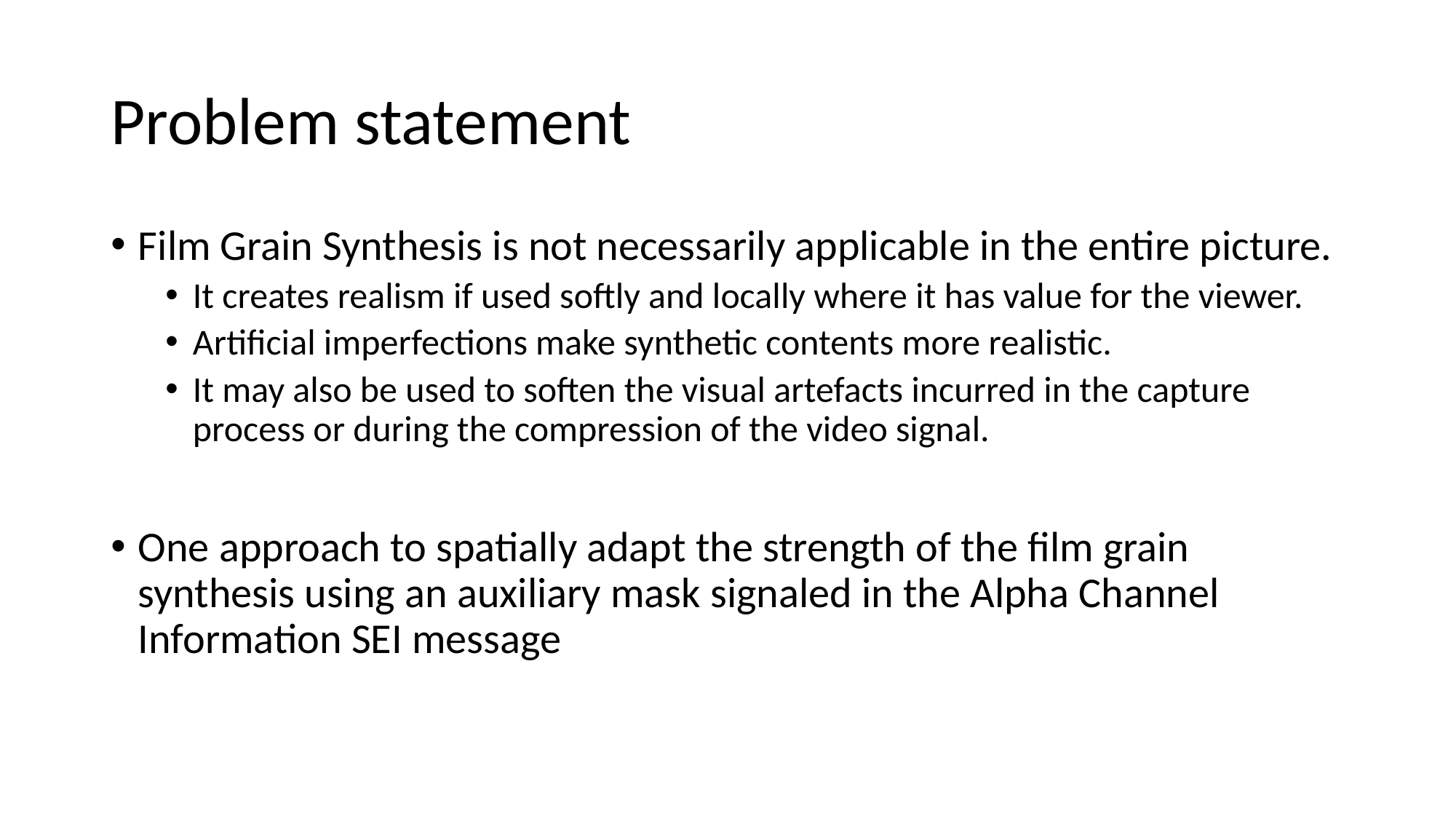

# Problem statement
Film Grain Synthesis is not necessarily applicable in the entire picture.
It creates realism if used softly and locally where it has value for the viewer.
Artificial imperfections make synthetic contents more realistic.
It may also be used to soften the visual artefacts incurred in the capture process or during the compression of the video signal.

One approach to spatially adapt the strength of the film grain synthesis using an auxiliary mask signaled in the Alpha Channel Information SEI message